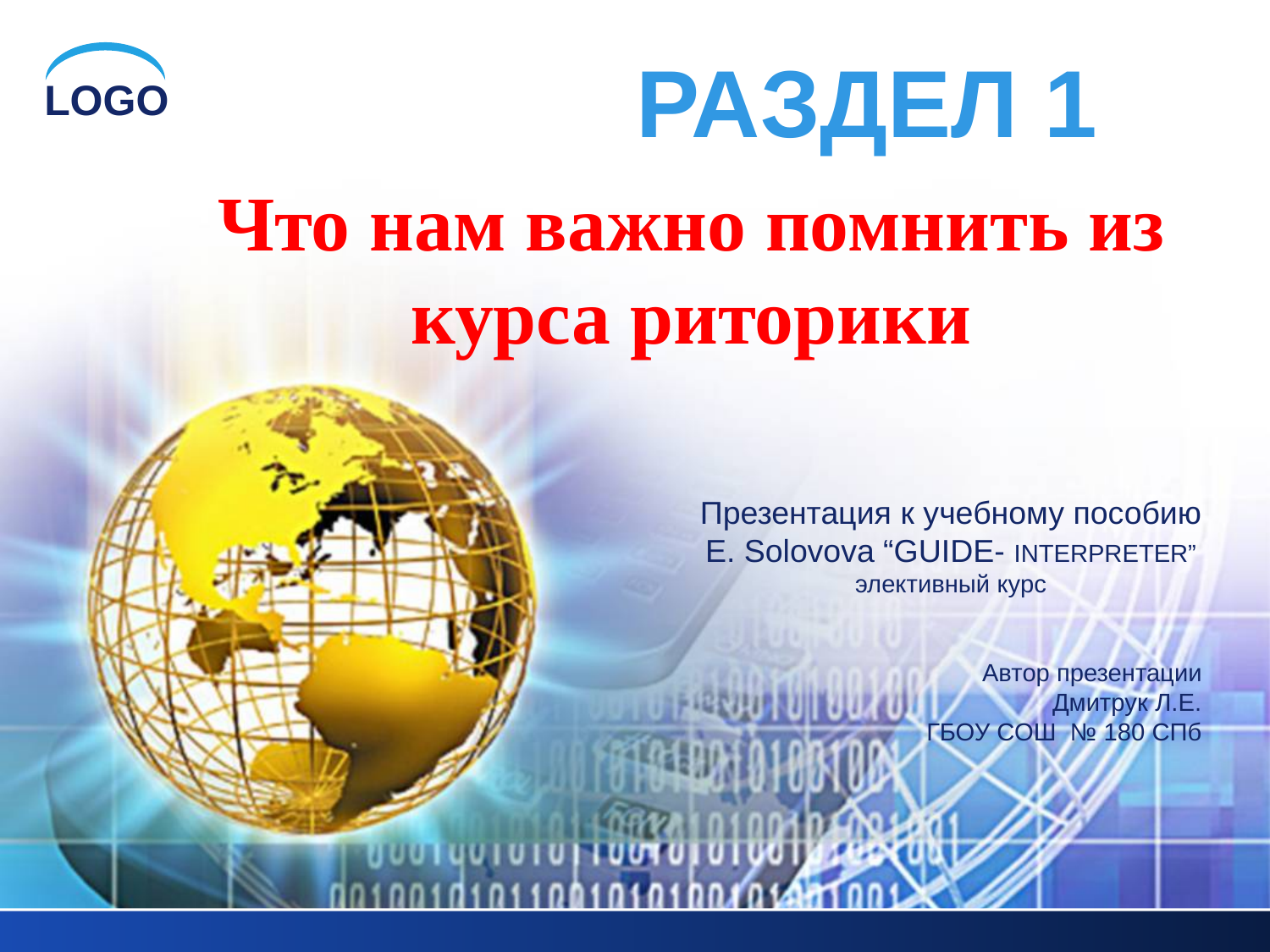

РАЗДЕЛ 1
Что нам важно помнить из курса риторики
Презентация к учебному пособию
E. Solovova “GUIDE- INTERPRETER”
элективный курс

Автор презентации
Дмитрук Л.Е.
ГБОУ СОШ  № 180 СПб